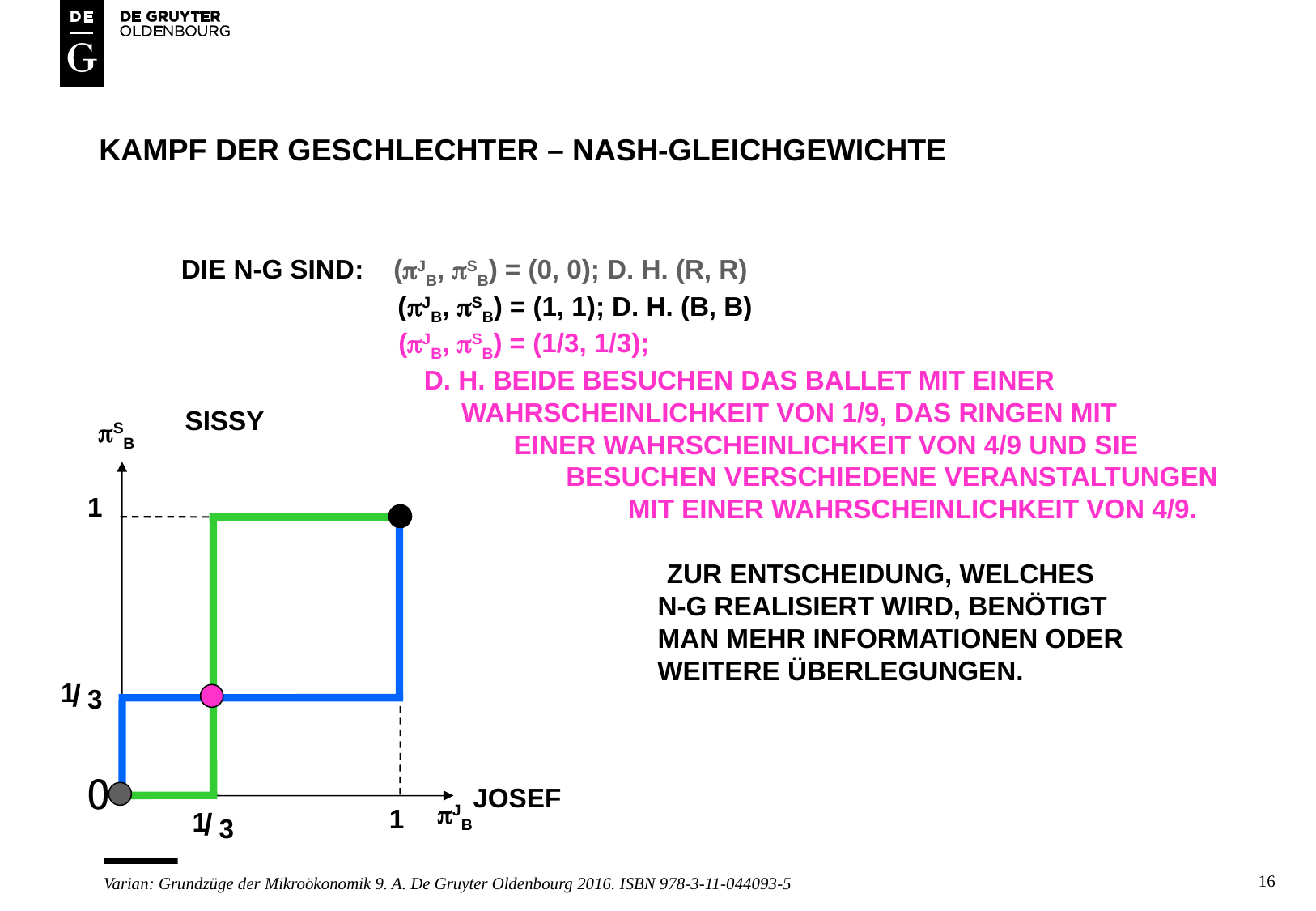

# kampf der geschlechter – NASH-GLEICHGEWICHTE

DIE N-G SIND:    (πJB, πSB) = (0, 0); D. H. (R, R)
                             (πJB, πSB) = (1, 1); D. H. (B, B)
                             (πJB, πSB) = (1/3, 1/3);
		D. H. BEIDE BESUCHEN DAS BALLET MIT EINER 			     WAHRSCHEINLICHKEIT VON 1/9, DAS RINGEN MIT 			            EINER WAHRSCHEINLICHKEIT VON 4/9 UND SIE 			                   BESUCHEN VERSCHIEDENE VERANSTALTUNGEN
			           MIT EINER WAHRSCHEINLICHKEIT VON 4/9.

				ZUR ENTSCHEIDUNG, WELCHES
			               N-G REALISIERT WIRD, BENÖTIGT
		   	               MAN MEHR INFORMATIONEN ODER 			        	               WEITERE ÜBERLEGUNGEN.
SISSY
πSB

1

1
3
/

0
JOSEF

πJB
1
1
3
/
16
Varian: Grundzüge der Mikroökonomik 9. A. De Gruyter Oldenbourg 2016. ISBN 978-3-11-044093-5